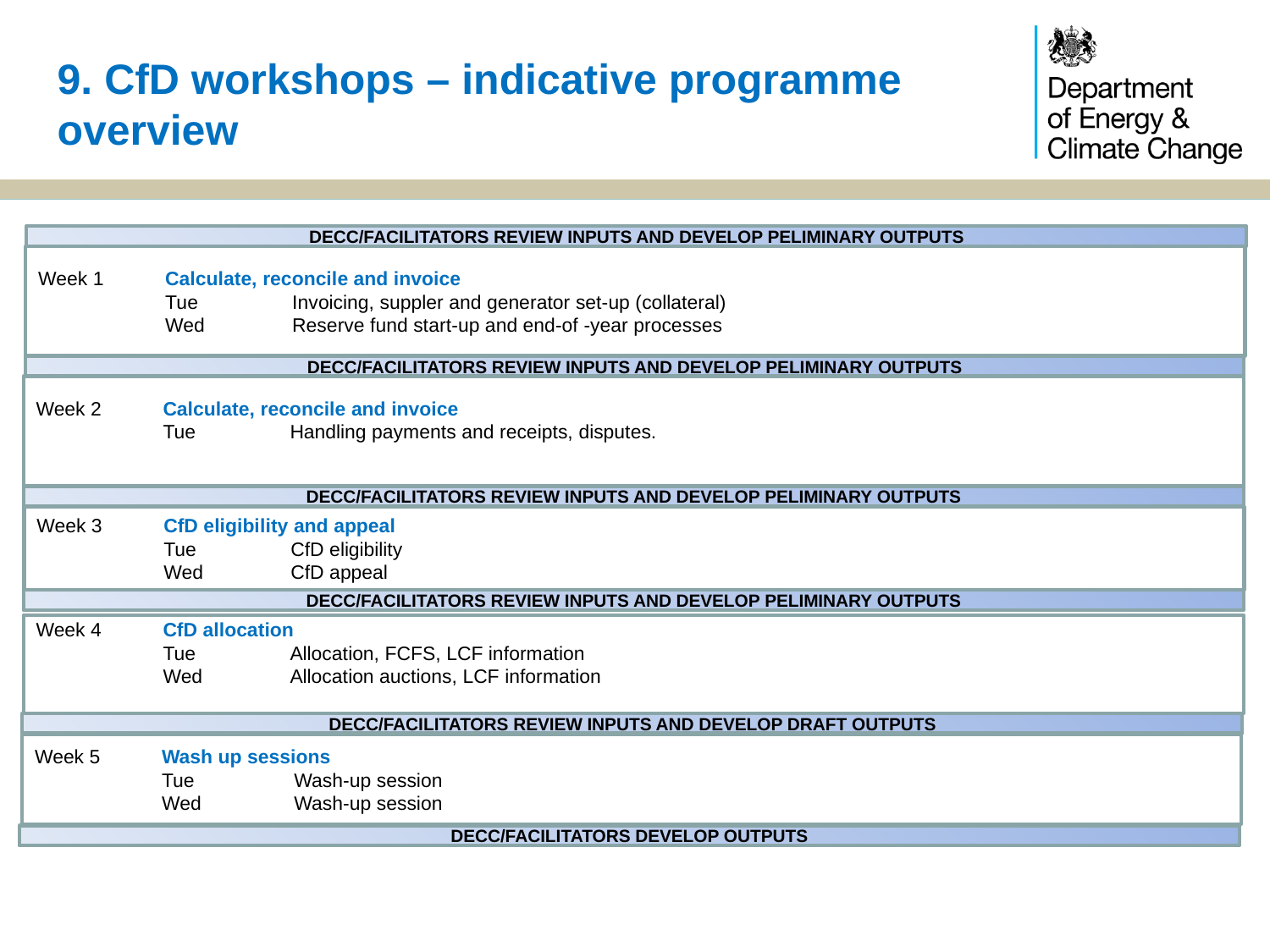

9. CfD workshops – indicative programme overview
DECC/FACILITATORS REVIEW INPUTS AND DEVELOP PELIMINARY OUTPUTS
Week 1	Calculate, reconcile and invoice
	Tue 	Invoicing, suppler and generator set-up (collateral)
	Wed 	Reserve fund start-up and end-of -year processes
DECC/FACILITATORS REVIEW INPUTS AND DEVELOP PELIMINARY OUTPUTS
Week 2	Calculate, reconcile and invoice
	Tue 	Handling payments and receipts, disputes.

DECC/FACILITATORS REVIEW INPUTS AND DEVELOP PELIMINARY OUTPUTS
Week 3	CfD eligibility and appeal
	Tue 	CfD eligibility
	Wed 	CfD appeal
DECC/FACILITATORS REVIEW INPUTS AND DEVELOP PELIMINARY OUTPUTS
Week 4 	CfD allocation
	Tue 	Allocation, FCFS, LCF information
	Wed 	Allocation auctions, LCF information

DECC/FACILITATORS REVIEW INPUTS AND DEVELOP DRAFT OUTPUTS
Week 5 	Wash up sessions
	Tue	 Wash-up session
	Wed 	 Wash-up session
DECC/FACILITATORS DEVELOP OUTPUTS